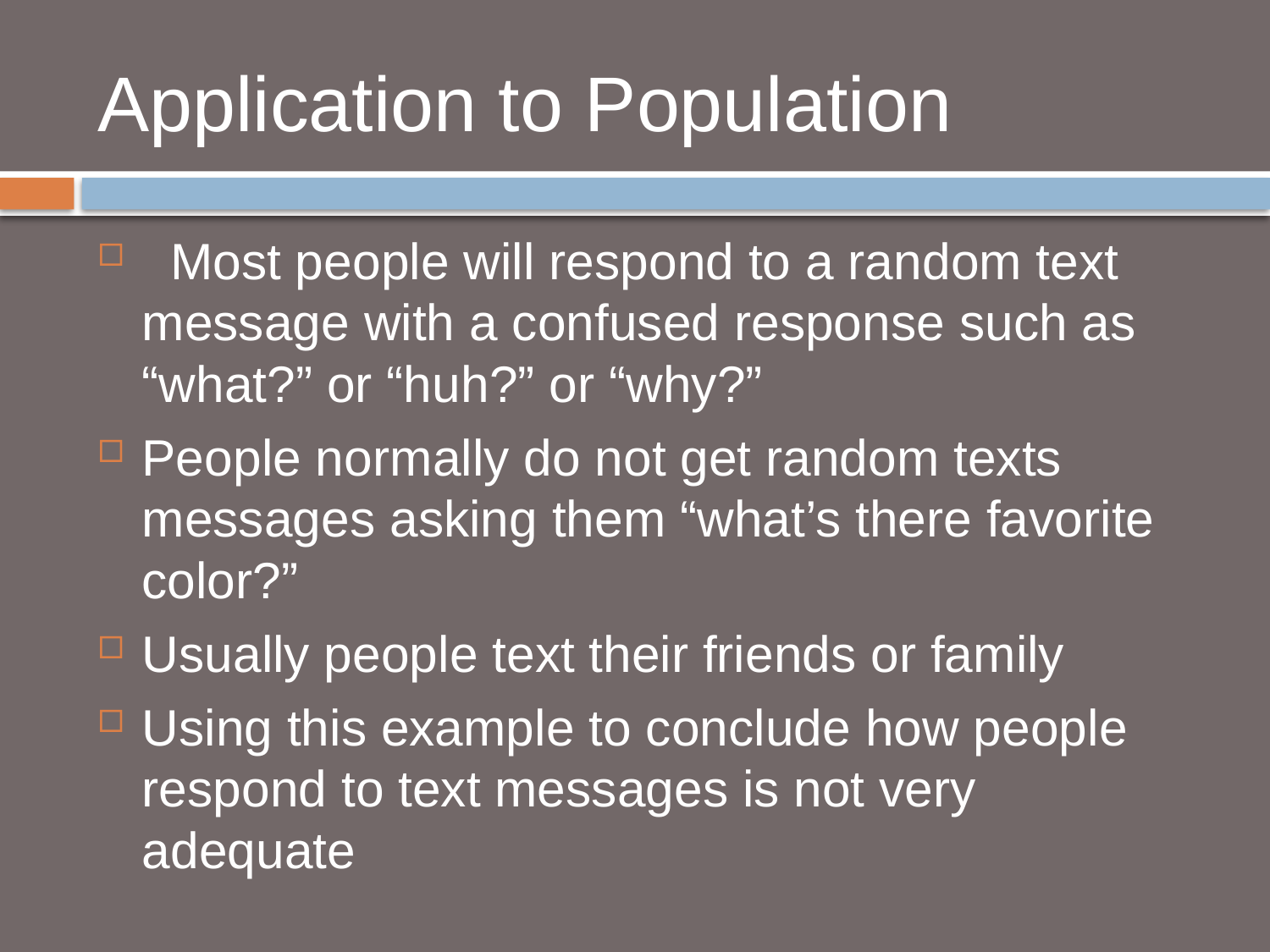

# Application to Population
  Most people will respond to a random text message with a confused response such as “what?” or “huh?” or “why?”
People normally do not get random texts messages asking them “what’s there favorite color?”
Usually people text their friends or family
Using this example to conclude how people respond to text messages is not very adequate